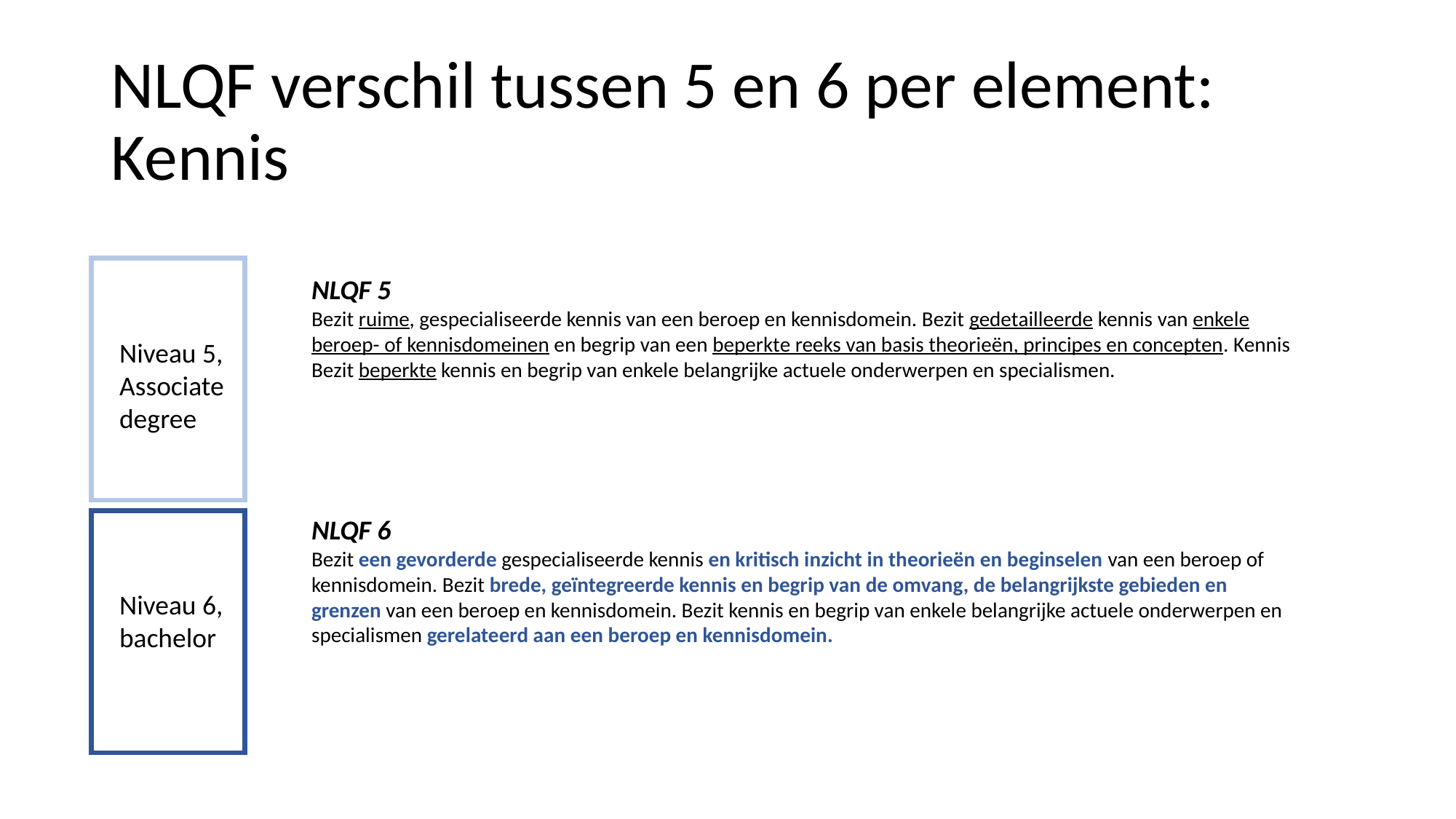

# NLQF verschil tussen 5 en 6 per element: Kennis

NLQF 5
Bezit ruime, gespecialiseerde kennis van een beroep en kennisdomein. Bezit gedetailleerde kennis van enkele beroep- of kennisdomeinen en begrip van een beperkte reeks van basis theorieën, principes en concepten. Kennis Bezit beperkte kennis en begrip van enkele belangrijke actuele onderwerpen en specialismen.

NLQF 6
Bezit een gevorderde gespecialiseerde kennis en kritisch inzicht in theorieën en beginselen van een beroep of kennisdomein. Bezit brede, geïntegreerde kennis en begrip van de omvang, de belangrijkste gebieden en grenzen van een beroep en kennisdomein. Bezit kennis en begrip van enkele belangrijke actuele onderwerpen en specialismen gerelateerd aan een beroep en kennisdomein.
Niveau 5,
Associate degree

Niveau 6,
bachelor